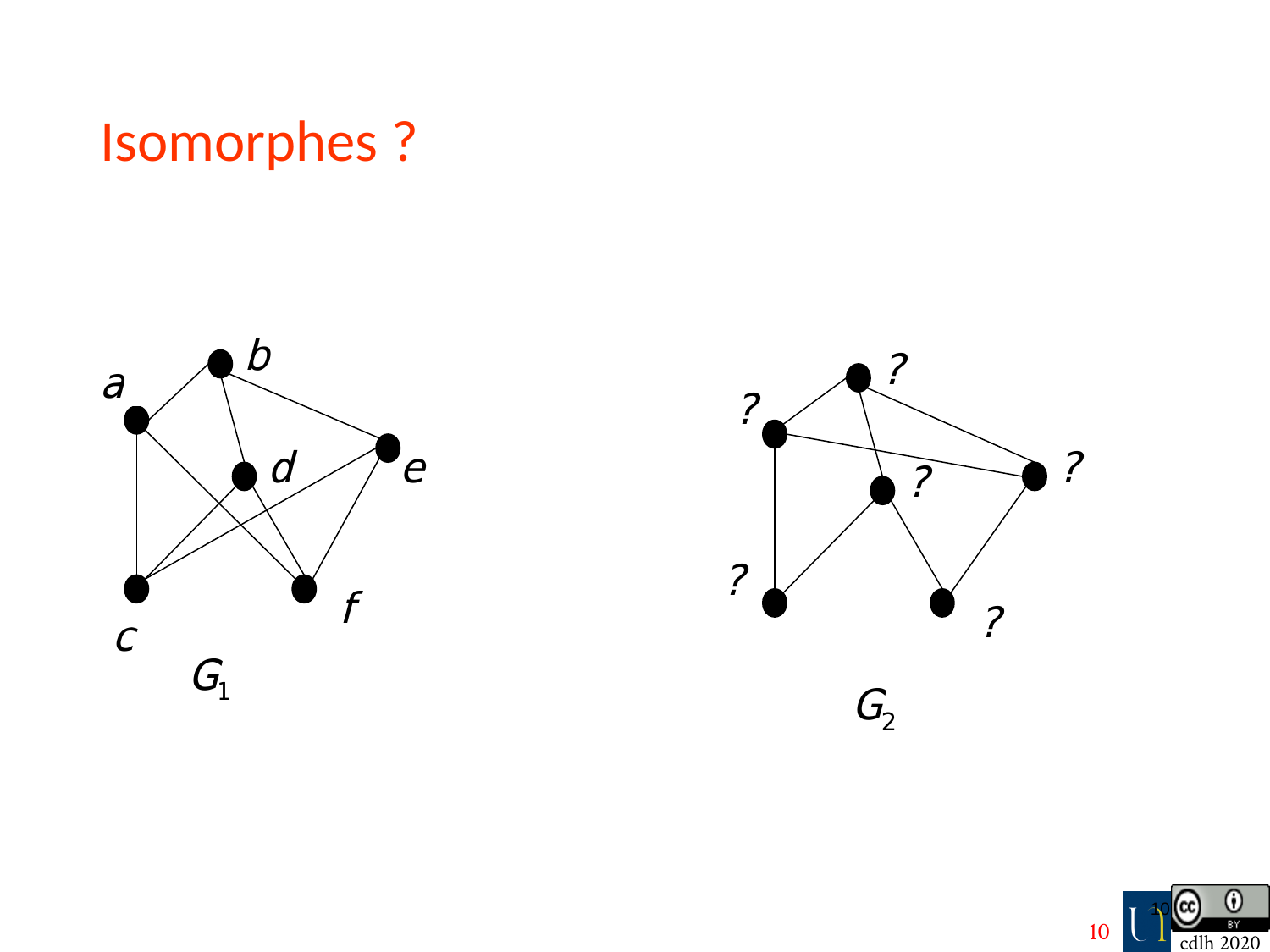

# Isomorphes ?

b
?
a

?

d

e
?
?

?

f

?
c
G1
G2
10